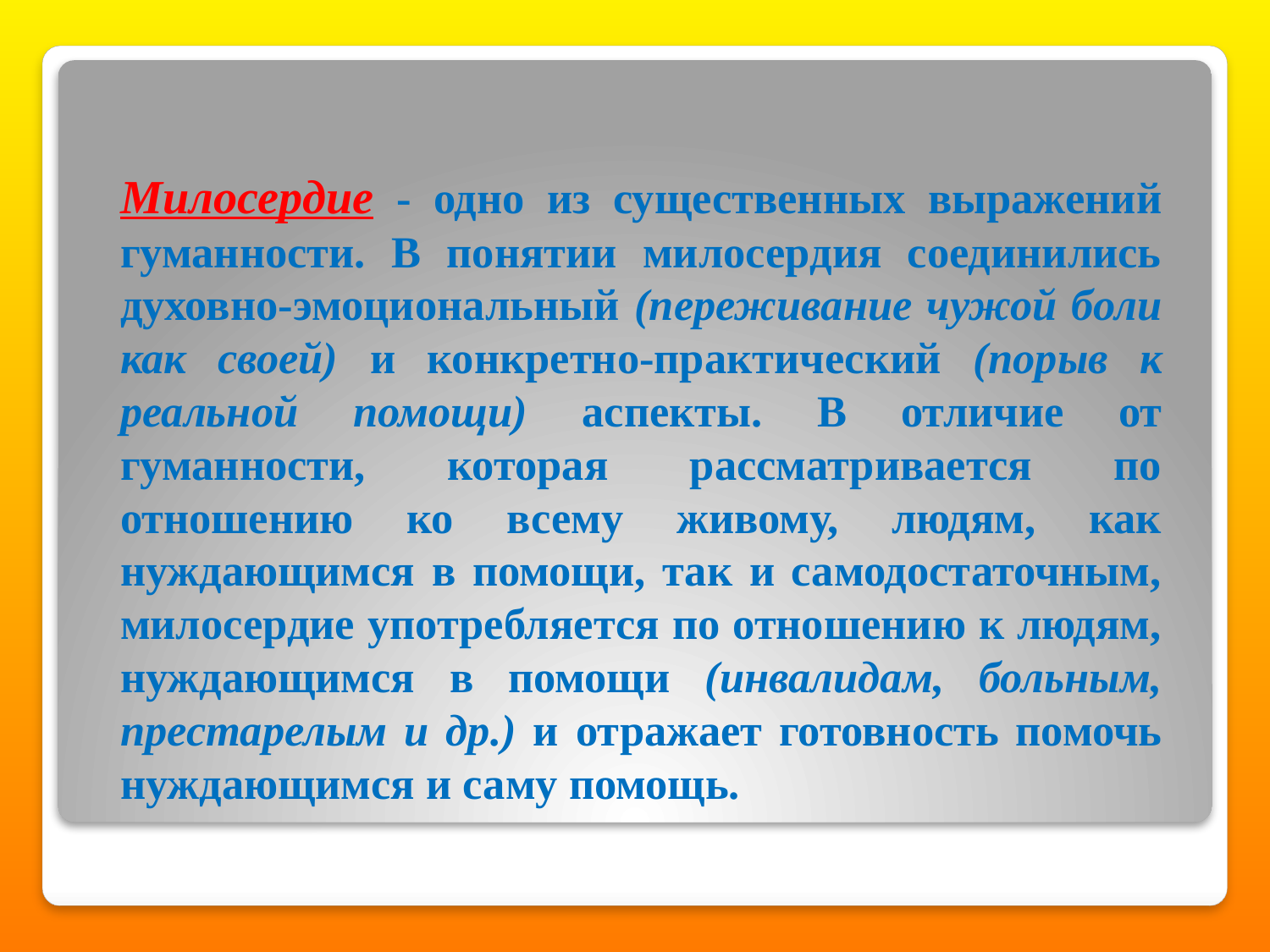

Милосердие - одно из существенных выражений гуманности. В понятии милосердия соединились духовно-эмоциональный (переживание чужой боли как своей) и конкретно-практический (порыв к реальной помощи) аспекты. В отличие от гуманности, которая рассматривается по отношению ко всему живому, людям, как нуждающимся в помощи, так и самодостаточным, милосердие употребляется по отношению к людям, нуждающимся в помощи (инвалидам, больным, престарелым и др.) и отражает готовность помочь нуждающимся и саму помощь.